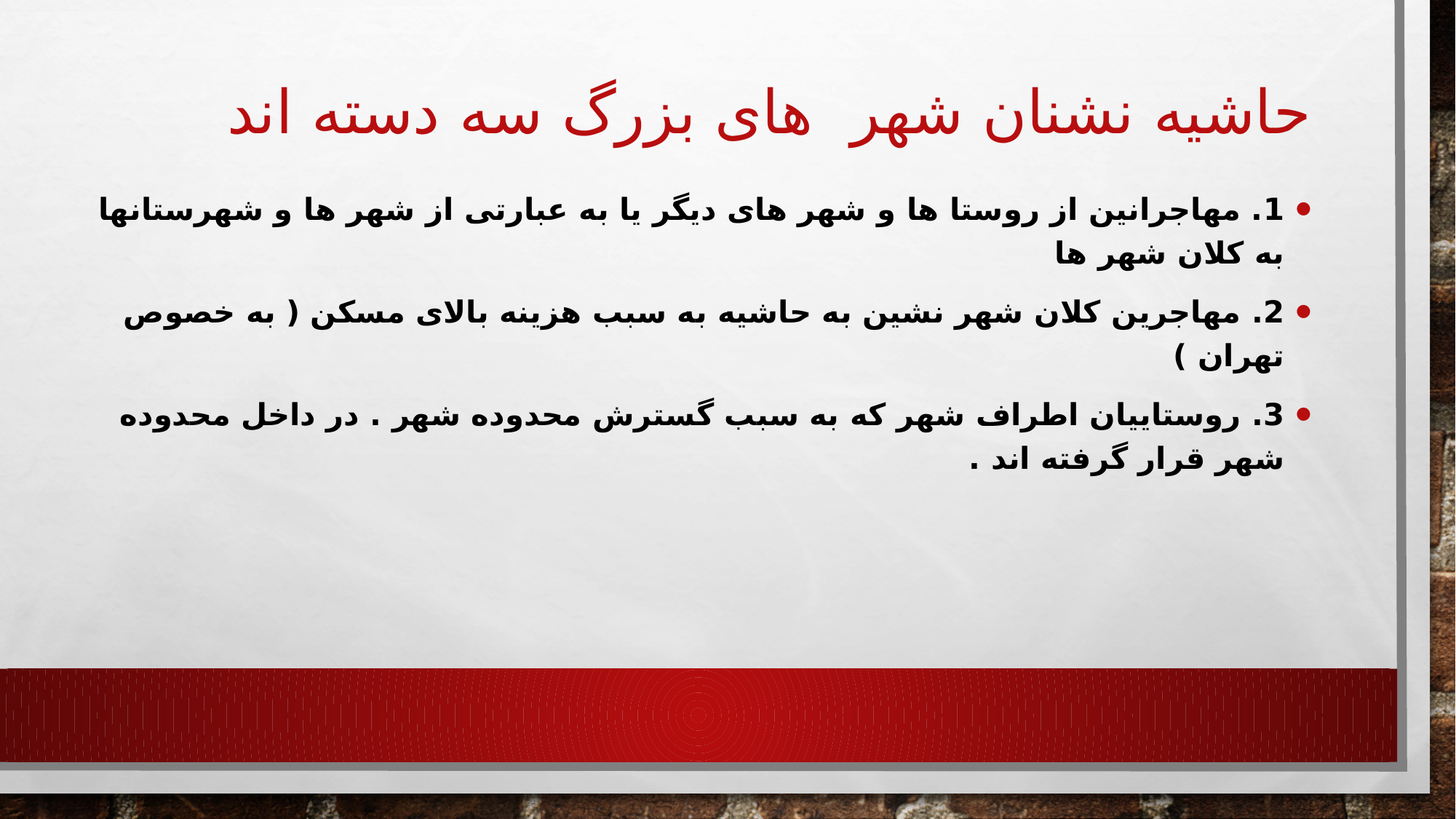

# حاشیه نشنان شهر  های بزرگ سه دسته اند
1. مهاجرانین از روستا ها و شهر های دیگر یا به عبارتی از شهر ها و شهرستانها به کلان شهر ها
2. مهاجرین کلان شهر نشین به حاشیه به سبب هزینه بالای مسکن ( به خصوص تهران )
3. روستاییان اطراف شهر که به سبب گسترش محدوده شهر . در داخل محدوده شهر قرار گرفته اند .